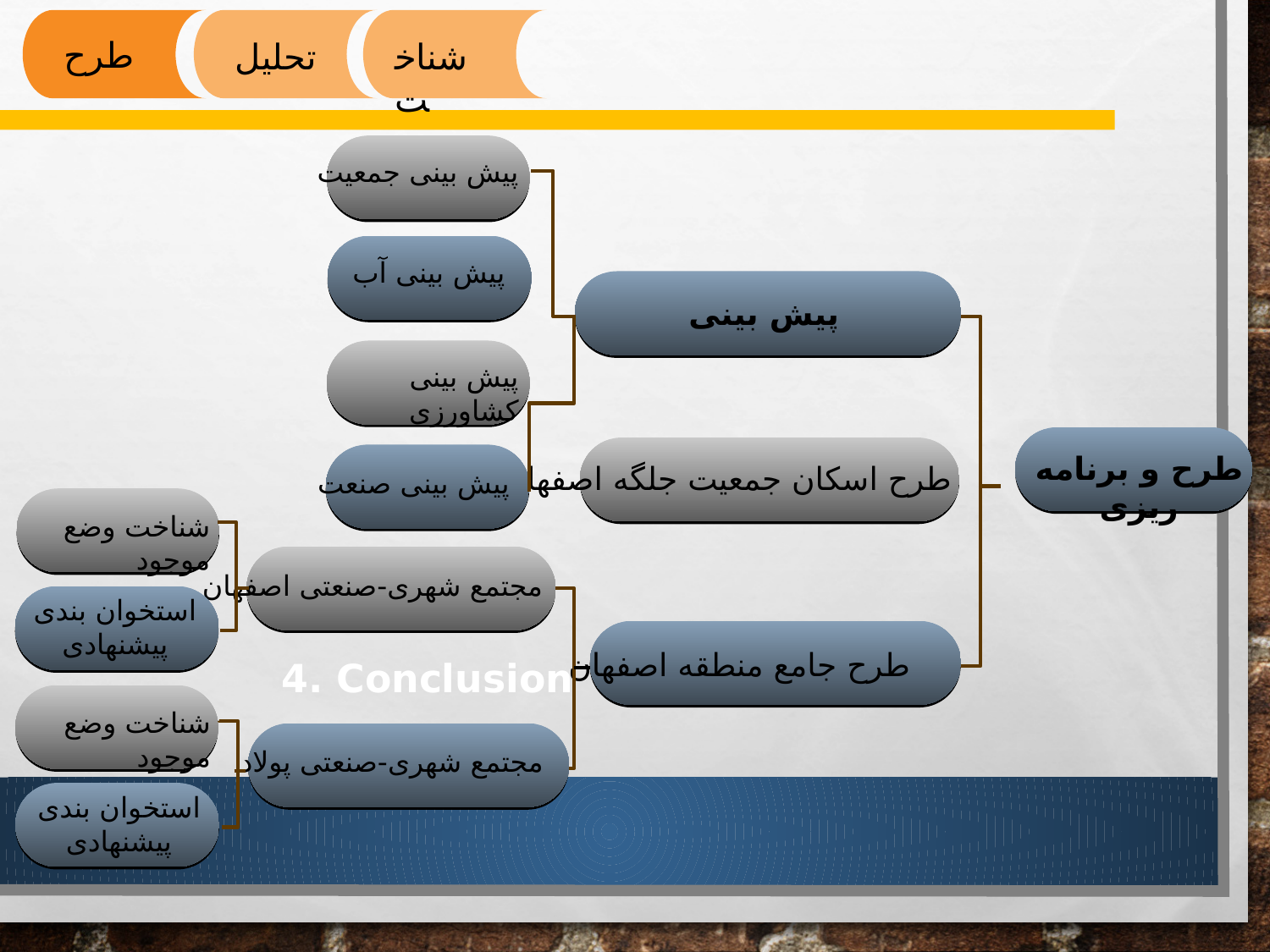

طرح
تحلیل
شناخت

پیش بینی جمعیت

پیش بینی آب

پیش بینی

پیش بینی کشاورزی

طرح و برنامه ریزی

طرح اسکان جمعیت جلگه اصفهان

پیش بینی صنعت

شناخت وضع موجود

مجتمع شهری-صنعتی اصفهان

استخوان بندی پیشنهادی

طرح جامع منطقه اصفهان
4. Conclusion

شناخت وضع موجود

مجتمع شهری-صنعتی پولاد

استخوان بندی پیشنهادی